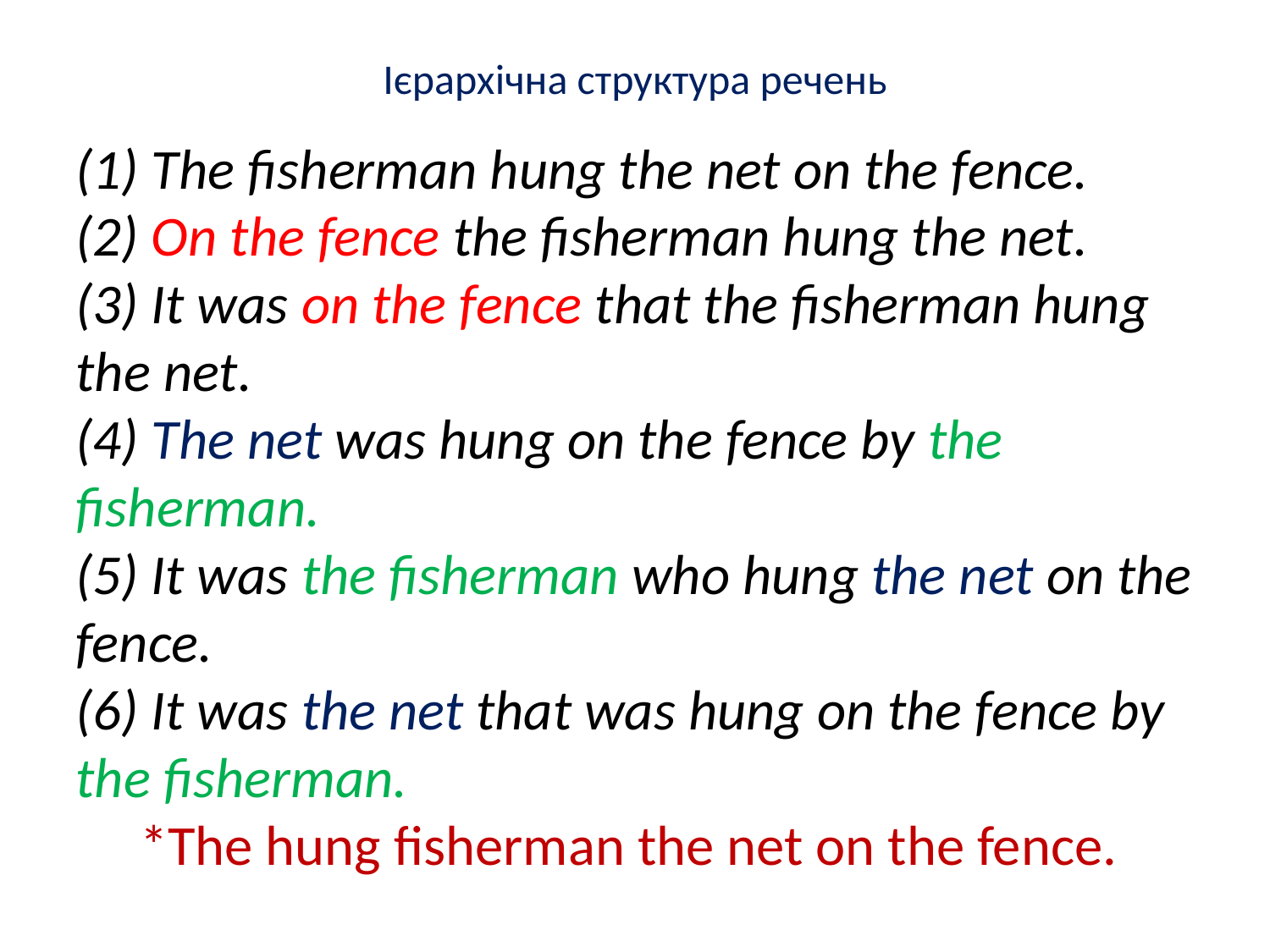

Ієрархічна структура речень
(1) The fisherman hung the net on the fence.
(2) On the fence the fisherman hung the net.
(3) It was on the fence that the fisherman hung the net.
(4) The net was hung on the fence by the fisherman.
(5) It was the fisherman who hung the net on the fence.
(6) It was the net that was hung on the fence by the fisherman.
*The hung fisherman the net on the fence.